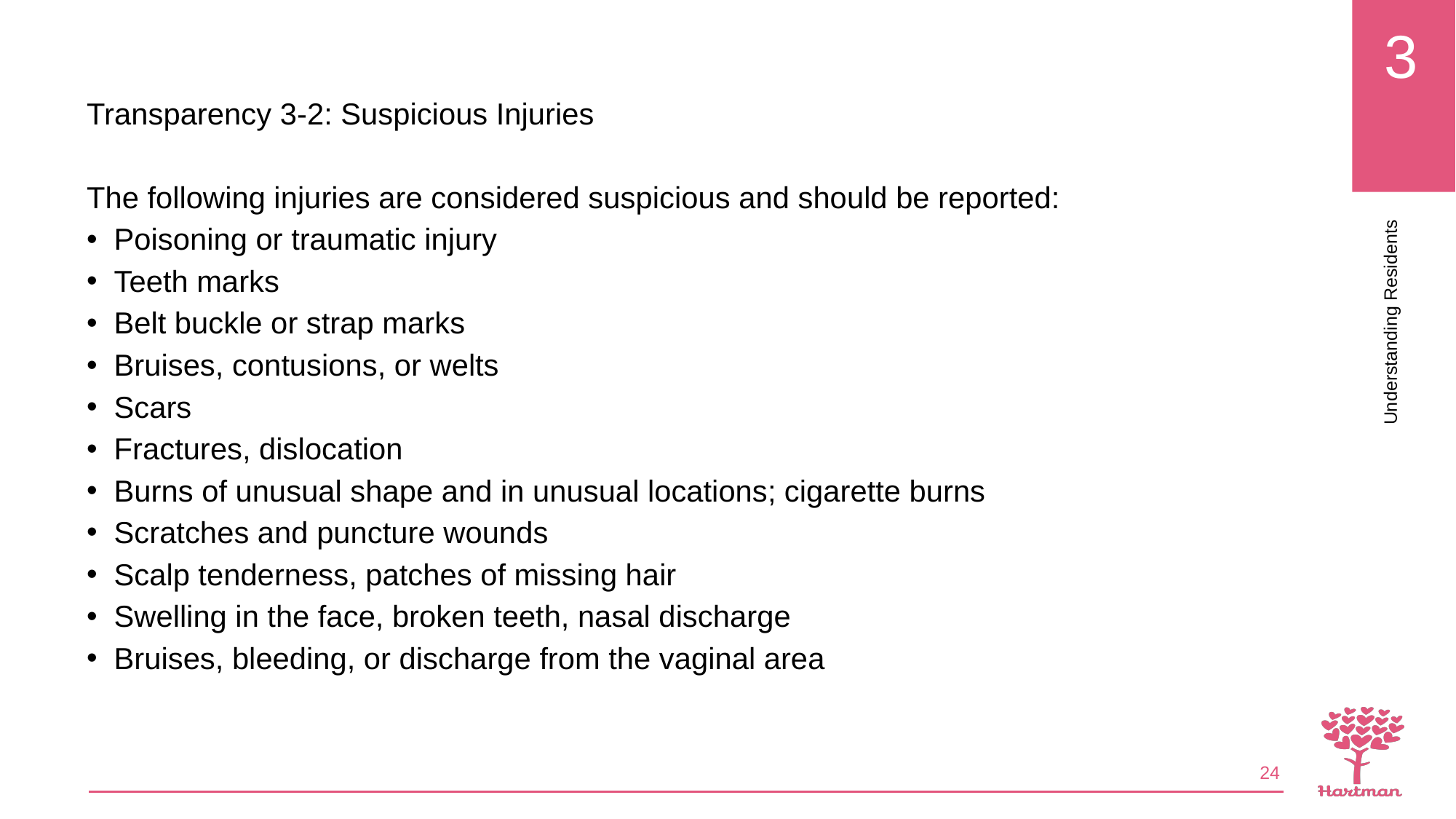

Transparency 3-2: Suspicious Injuries

The following injuries are considered suspicious and should be reported:
Poisoning or traumatic injury
Teeth marks
Belt buckle or strap marks
Bruises, contusions, or welts
Scars
Fractures, dislocation
Burns of unusual shape and in unusual locations; cigarette burns
Scratches and puncture wounds
Scalp tenderness, patches of missing hair
Swelling in the face, broken teeth, nasal discharge
Bruises, bleeding, or discharge from the vaginal area

24